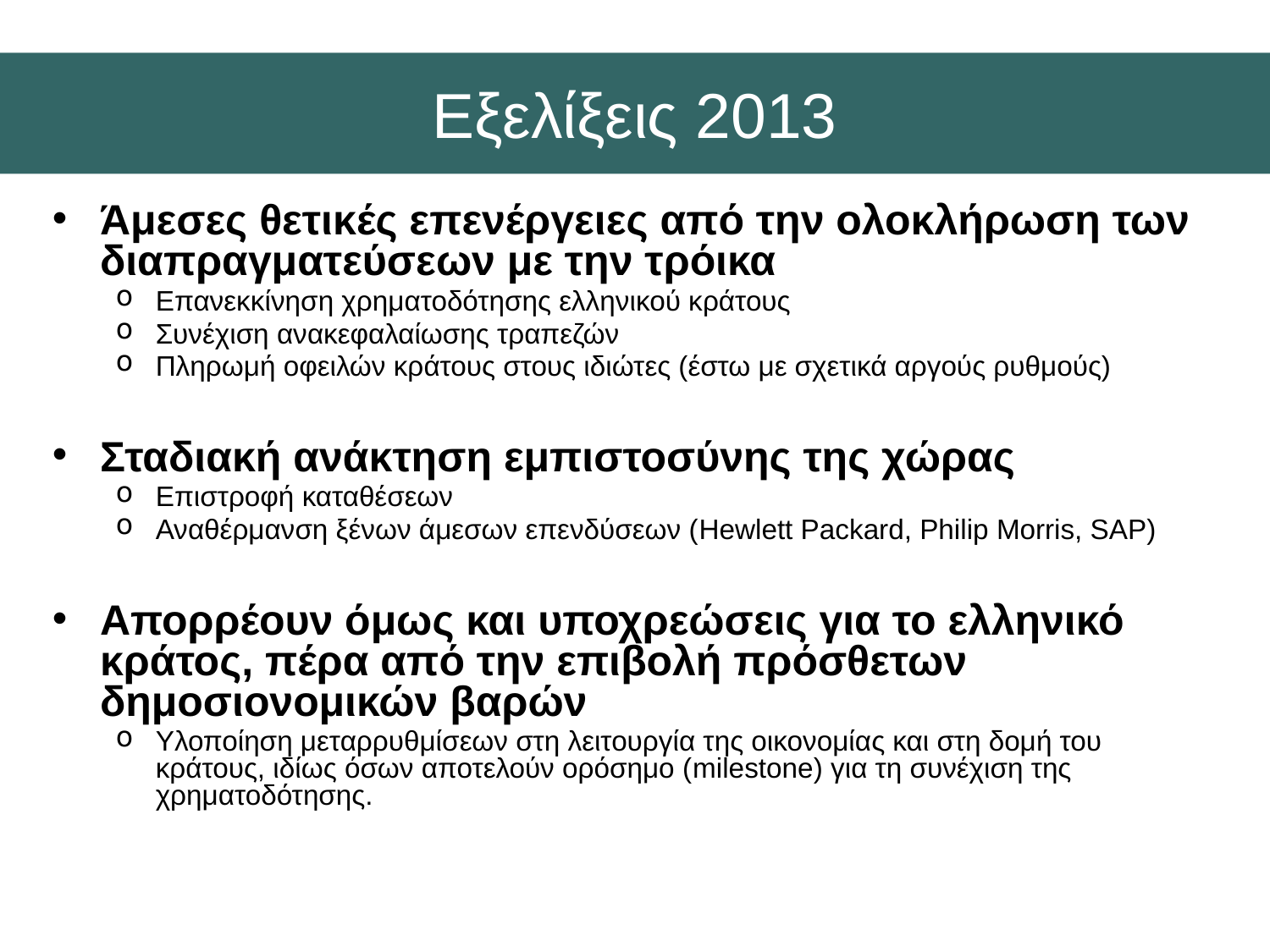

Εξελίξεις 2013
Άμεσες θετικές επενέργειες από την ολοκλήρωση των διαπραγματεύσεων με την τρόικα
Επανεκκίνηση χρηματοδότησης ελληνικού κράτους
Συνέχιση ανακεφαλαίωσης τραπεζών
Πληρωμή οφειλών κράτους στους ιδιώτες (έστω με σχετικά αργούς ρυθμούς)

Σταδιακή ανάκτηση εμπιστοσύνης της χώρας
Επιστροφή καταθέσεων
Αναθέρμανση ξένων άμεσων επενδύσεων (Hewlett Packard, Philip Morris, SAP)

Απορρέουν όμως και υποχρεώσεις για το ελληνικό κράτος, πέρα από την επιβολή πρόσθετων δημοσιονομικών βαρών
Υλοποίηση μεταρρυθμίσεων στη λειτουργία της οικονομίας και στη δομή του κράτους, ιδίως όσων αποτελούν ορόσημο (milestone) για τη συνέχιση της χρηματοδότησης.